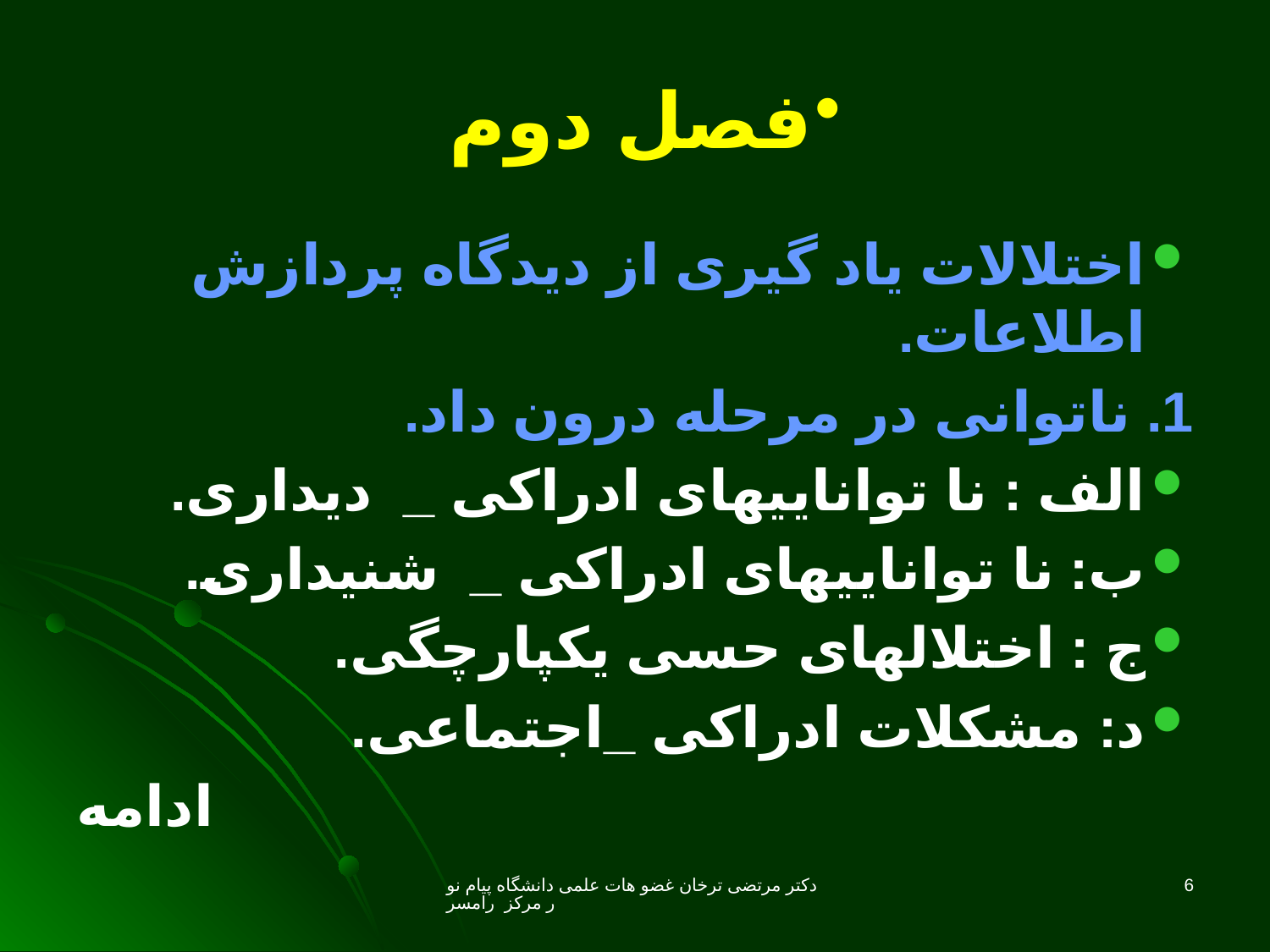

# فصل دوم
اختلالات یاد گیری از دیدگاه پردازش اطلاعات.
1. ناتوانی در مرحله درون داد.
الف : نا تواناییهای ادراکی _  دیداری.
ب: نا تواناییهای ادراکی _  شنیداری.
ج : اختلالهای حسی یکپارچگی.
د: مشکلات ادراکی _اجتماعی.
                                                          ادامه
دکتر مرتضی ترخان غضو هات علمی دانشگاه پیام نور مرکز رامسر
6